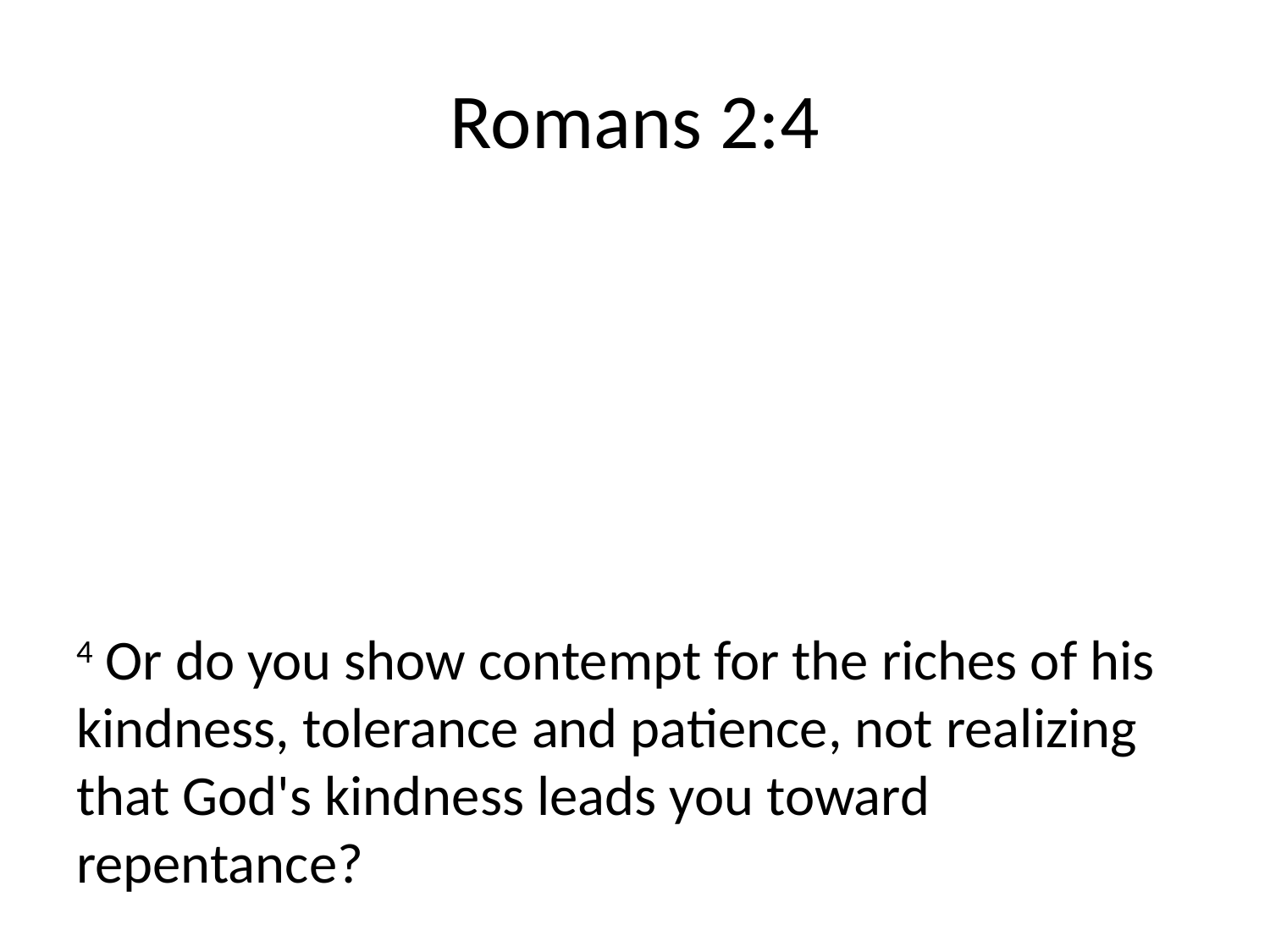

# Romans 2:4

4 Or do you show contempt for the riches of his kindness, tolerance and patience, not realizing that God's kindness leads you toward repentance?